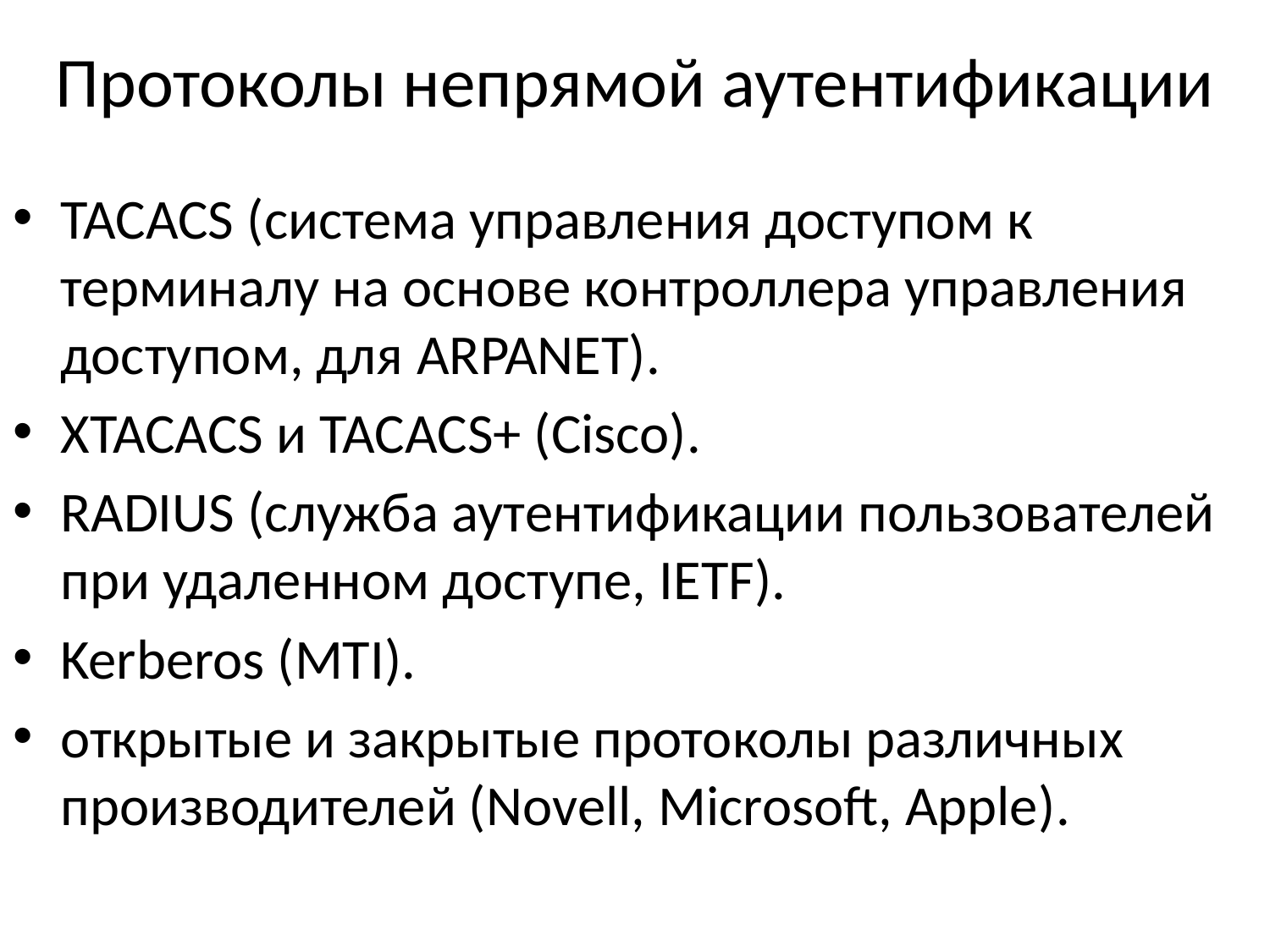

# Протоколы непрямой аутентификации
TACACS (система управления доступом к терминалу на основе контроллера управления доступом, для ARPANET).
XTACACS и TACACS+ (Cisco).
RADIUS (служба аутентификации пользователей при удаленном доступе, IETF).
Kerberos (MTI).
открытые и закрытые протоколы различных производителей (Novell, Microsoft, Apple).